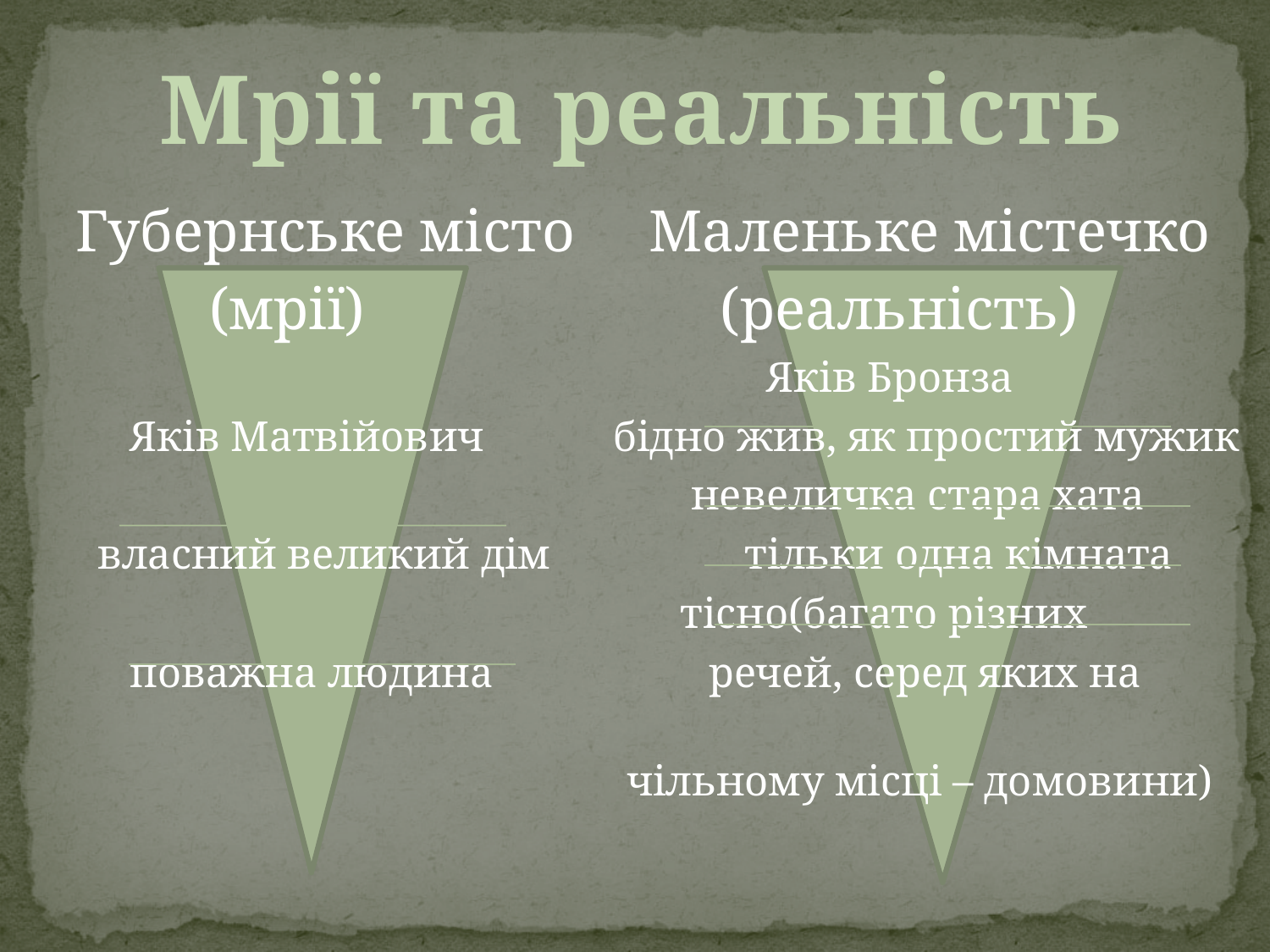

# Мрії та реальність
Губернське місто     Маленьке містечко
         (мрії)                        (реальність)
                                                                Яків Бронза
     Яків Матвійович            бідно жив, як простий мужик
                                                         невеличка стара хата
  власний великий дім                  тільки одна кімната
                                                        тісно(багато різних
     поважна людина                    речей, серед яких на
                                                   чільному місці – домовини)